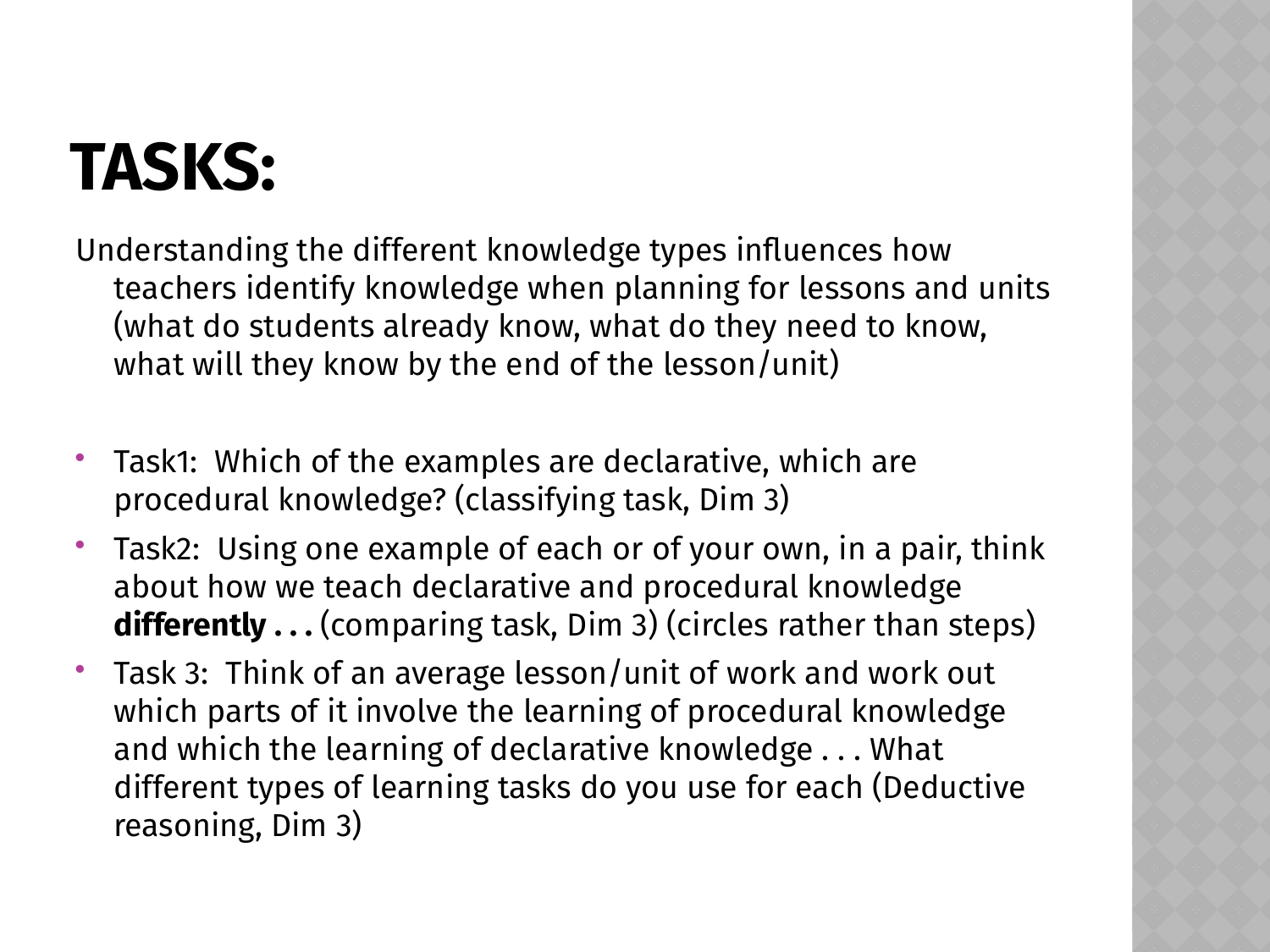

# TASKS:
Understanding the different knowledge types influences how teachers identify knowledge when planning for lessons and units (what do students already know, what do they need to know, what will they know by the end of the lesson/unit)

Task1:  Which of the examples are declarative, which are procedural knowledge? (classifying task, Dim 3)
Task2:  Using one example of each or of your own, in a pair, think about how we teach declarative and procedural knowledge differently . . . (comparing task, Dim 3) (circles rather than steps)
Task 3:  Think of an average lesson/unit of work and work out which parts of it involve the learning of procedural knowledge and which the learning of declarative knowledge . . . What different types of learning tasks do you use for each (Deductive reasoning, Dim 3)